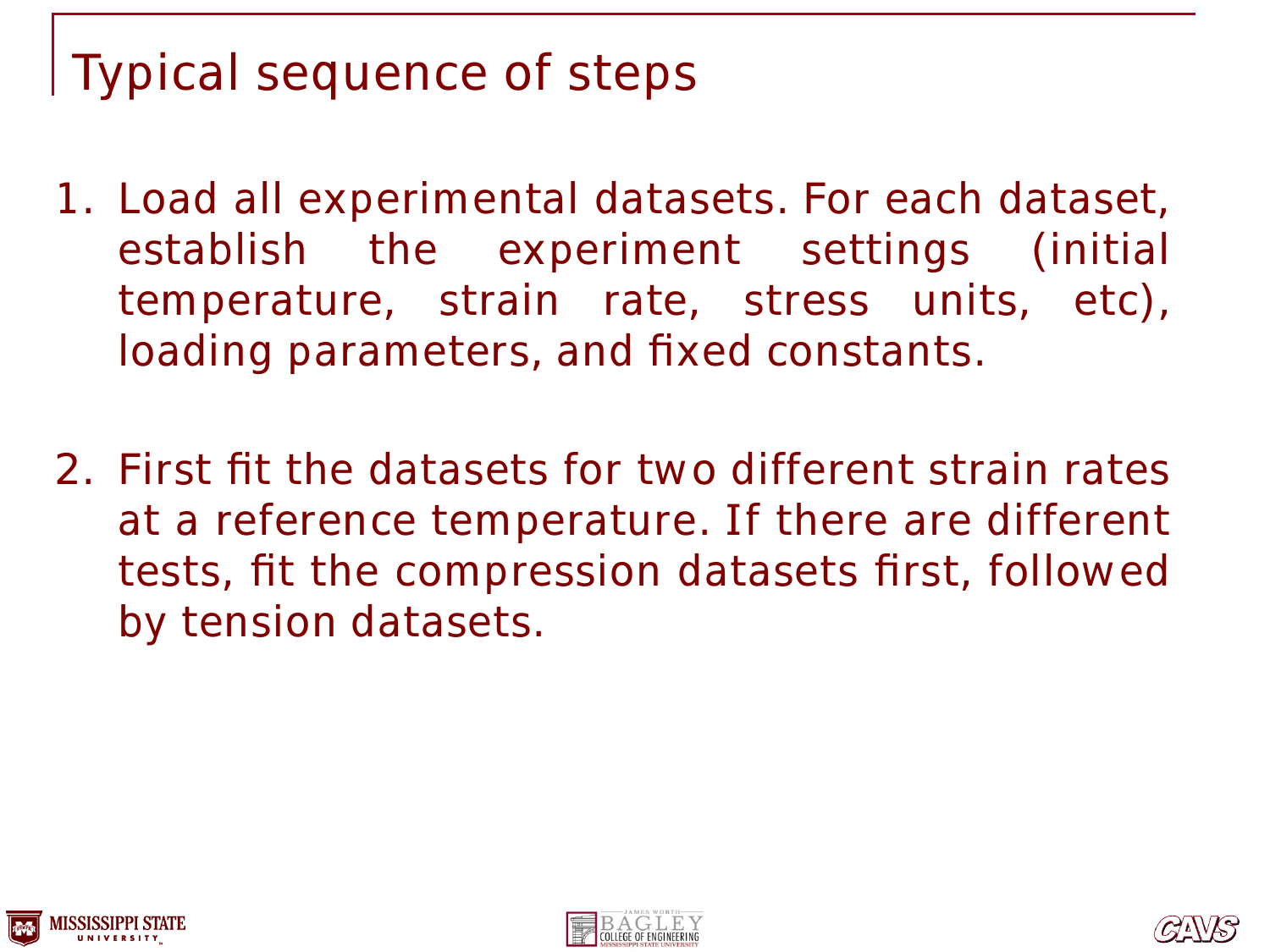

# Typical sequence of steps
Load all experimental datasets. For each dataset, establish the experiment settings (initial temperature, strain rate, stress units, etc), loading parameters, and fixed constants.

First fit the datasets for two different strain rates at a reference temperature. If there are different tests, fit the compression datasets first, followed by tension datasets.